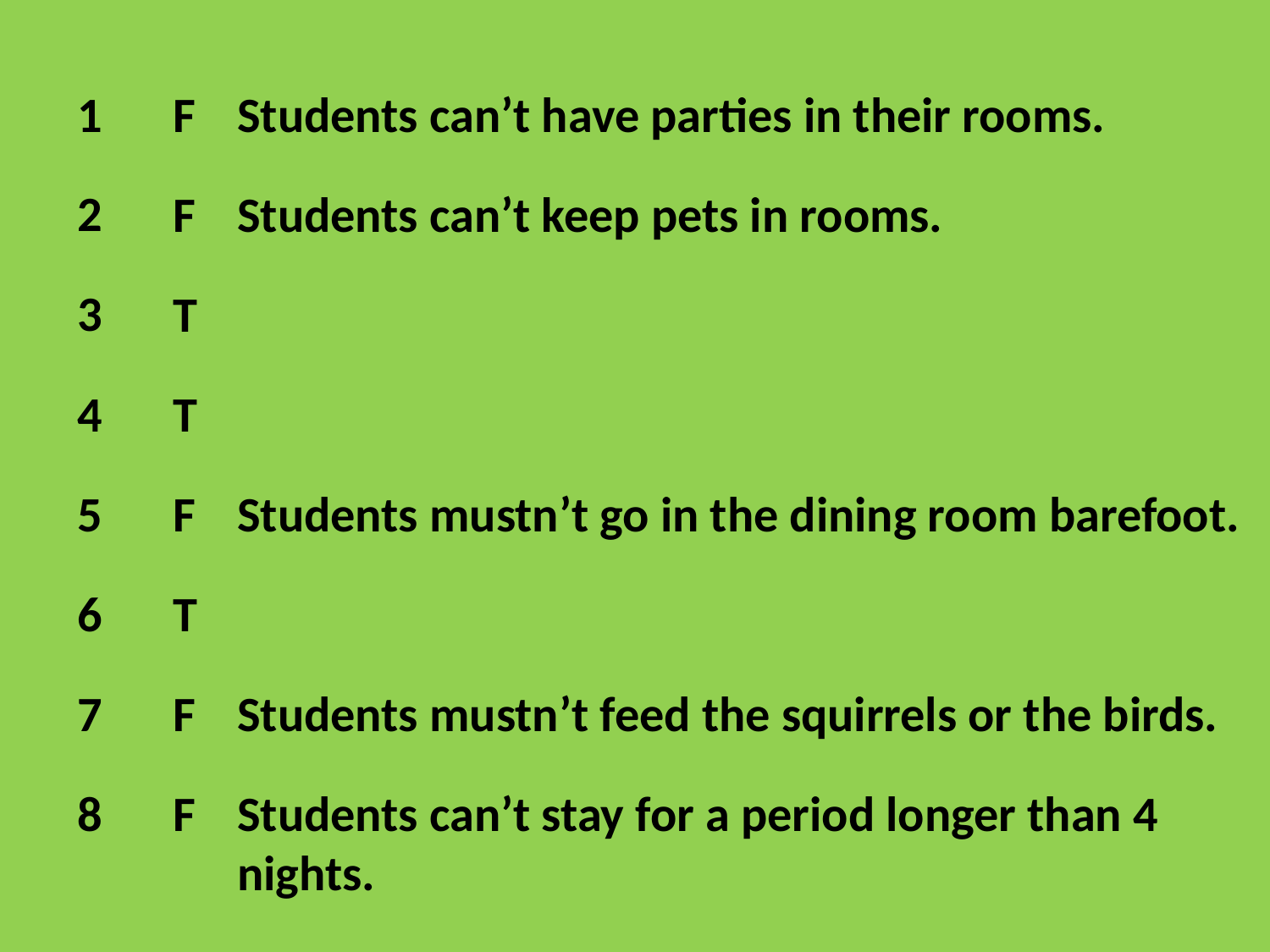

1
F
Students can’t have parties in their rooms.
2
F
Students can’t keep pets in rooms.
3
T
T
4
F
5
Students mustn’t go in the dining room barefoot.
6
T
Students mustn’t feed the squirrels or the birds.
7
F
F
Students can’t stay for a period longer than 4 nights.
8